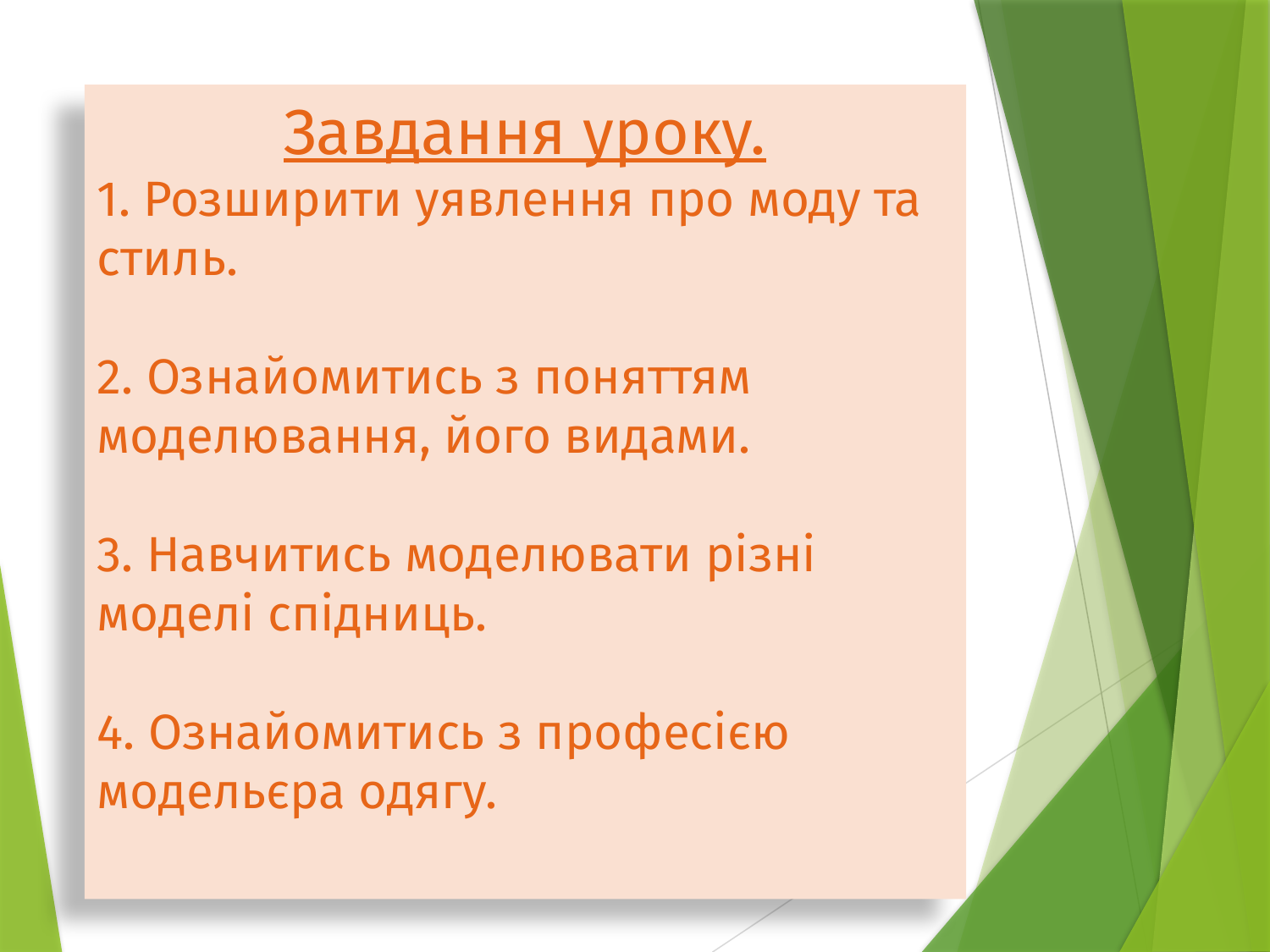

# Завдання уроку. 1. Розширити уявлення про моду та стиль. 2. Ознайомитись з поняттям моделювання, його видами. 3. Навчитись моделювати різні моделі спідниць. 4. Ознайомитись з професією модельєра одягу.